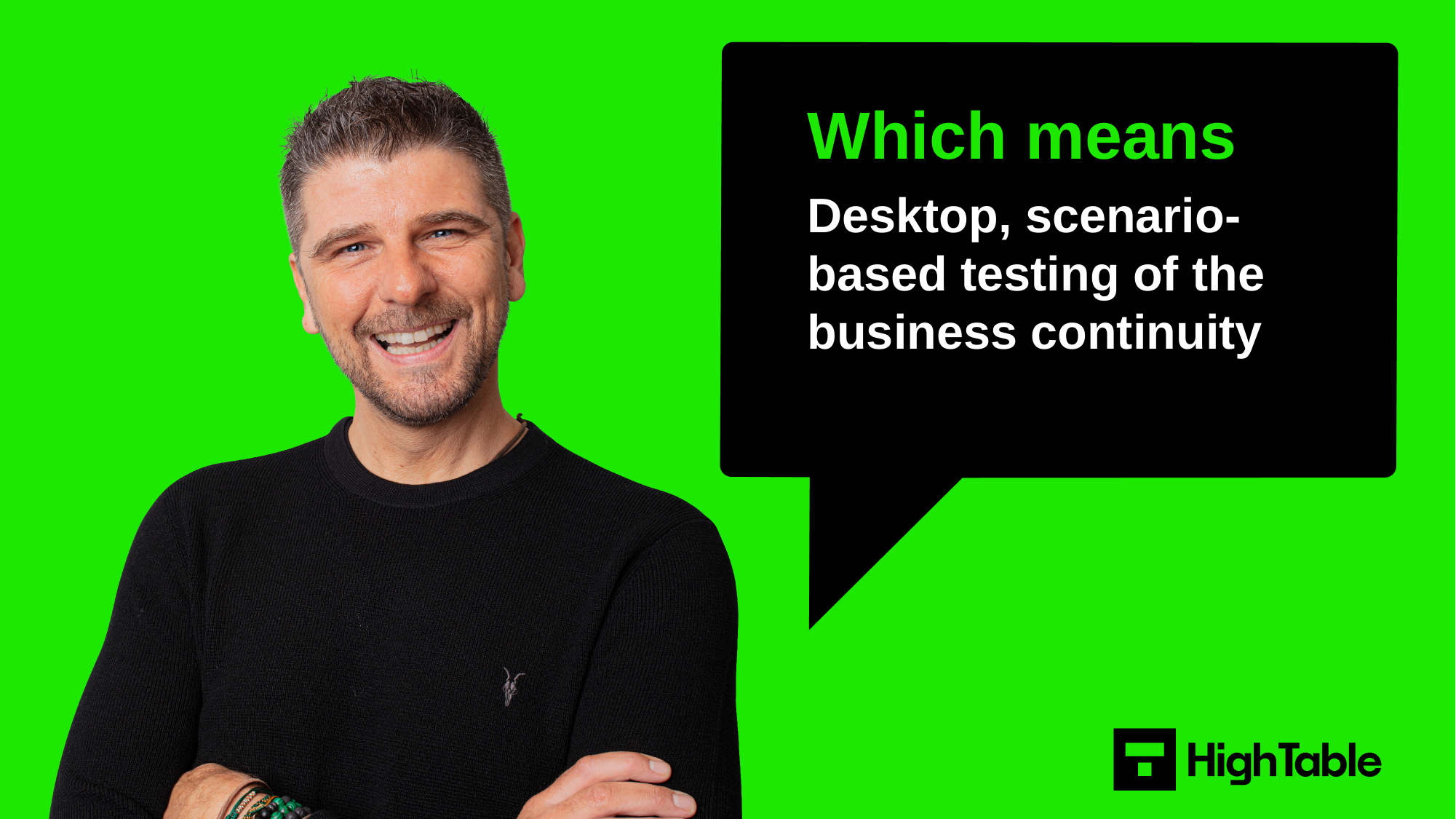

Which means
Desktop, scenario-based testing of the business continuity